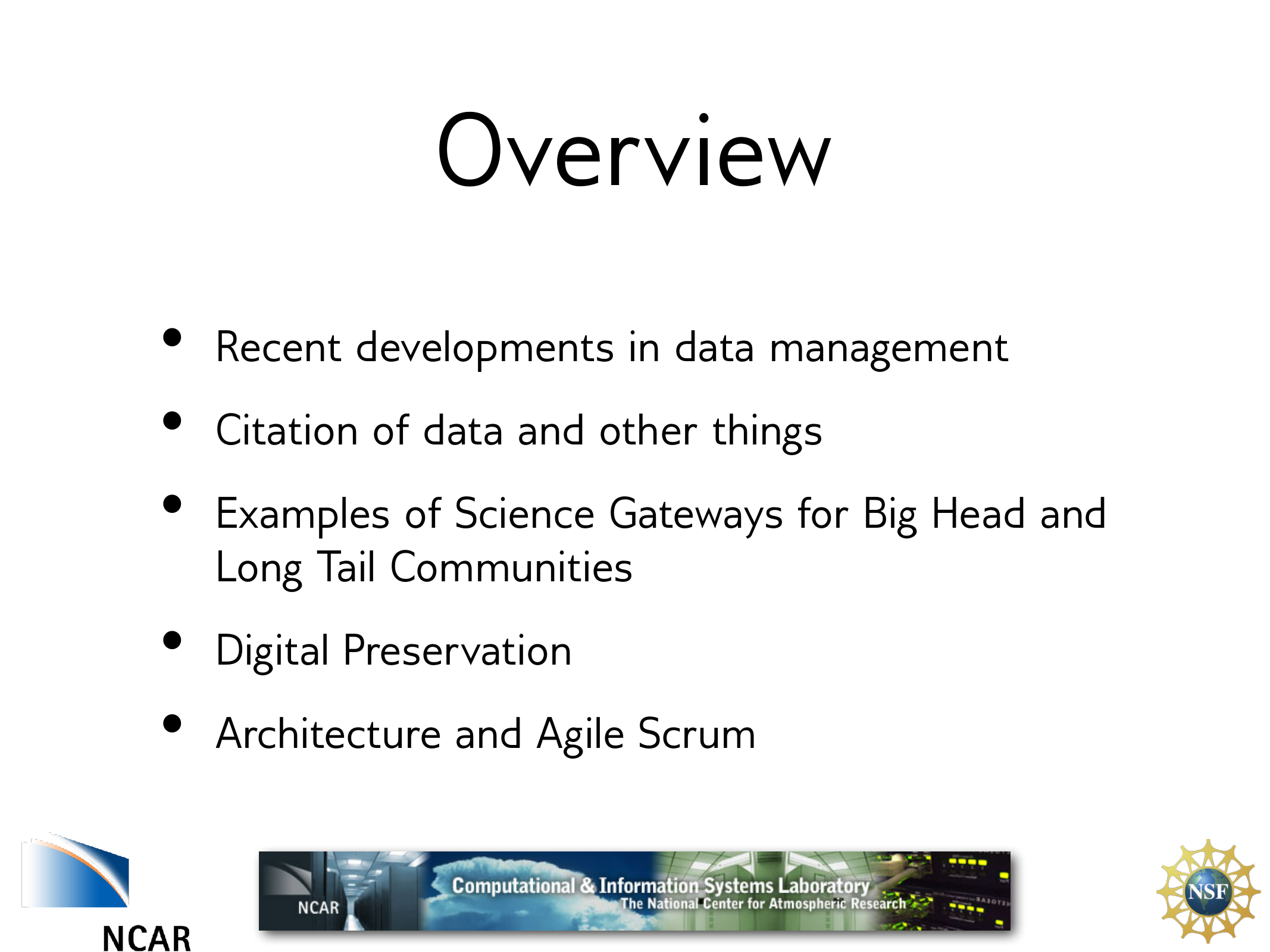

# Overview
Recent developments in data management
Citation of data and other things
Examples of Science Gateways for Big Head and Long Tail Communities
Digital Preservation
Architecture and Agile Scrum